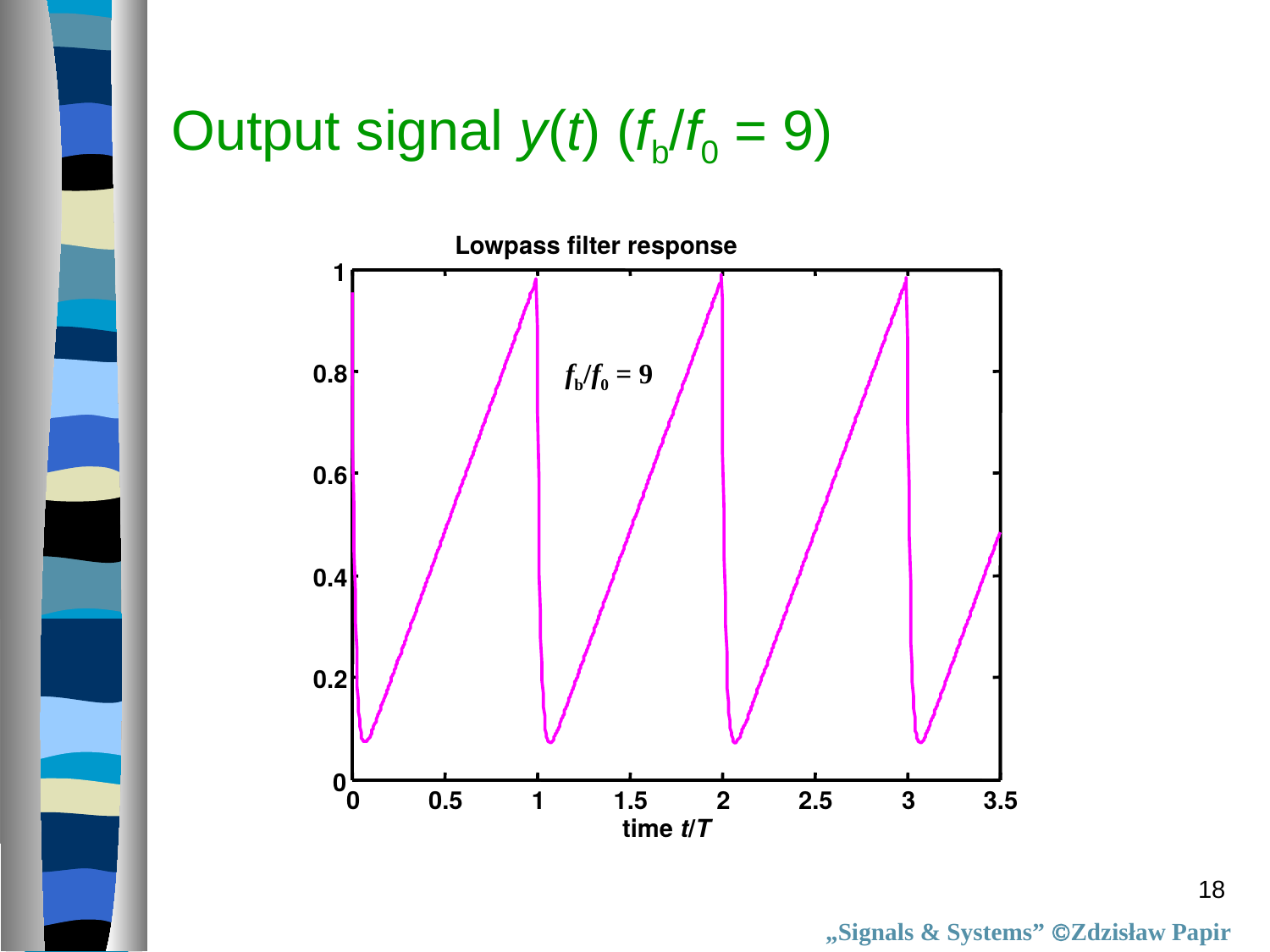

# Output signal y(t) (fb/f0 = 9)

Lowpass filter response
1

0.8

0.6

0.4

0.2

0

0
0.5
1
1.5
2
2.5
3
3.5
time t/T
fb/f0 = 9
18
„Signals & Systems” ©Zdzisław Papir